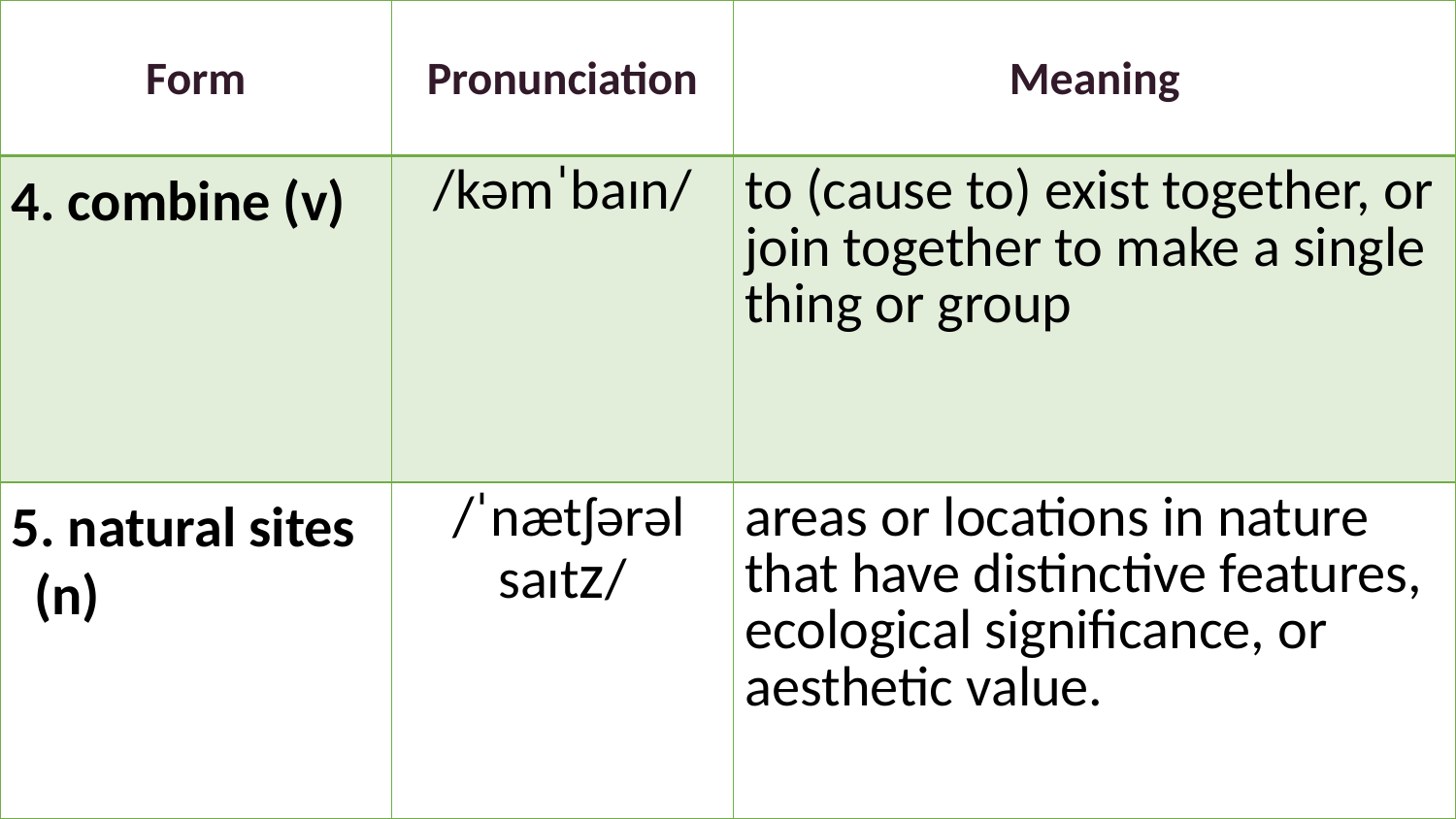

| Form | Pronunciation | Meaning |
| --- | --- | --- |
| 4. combine (v) | /kəmˈbaɪn/ | to (cause to) exist together, or join together to make a single thing or group |
| 5. natural sites (n) | /ˈnætʃərəl saɪtz/ | areas or locations in nature that have distinctive features, ecological significance, or aesthetic value. |